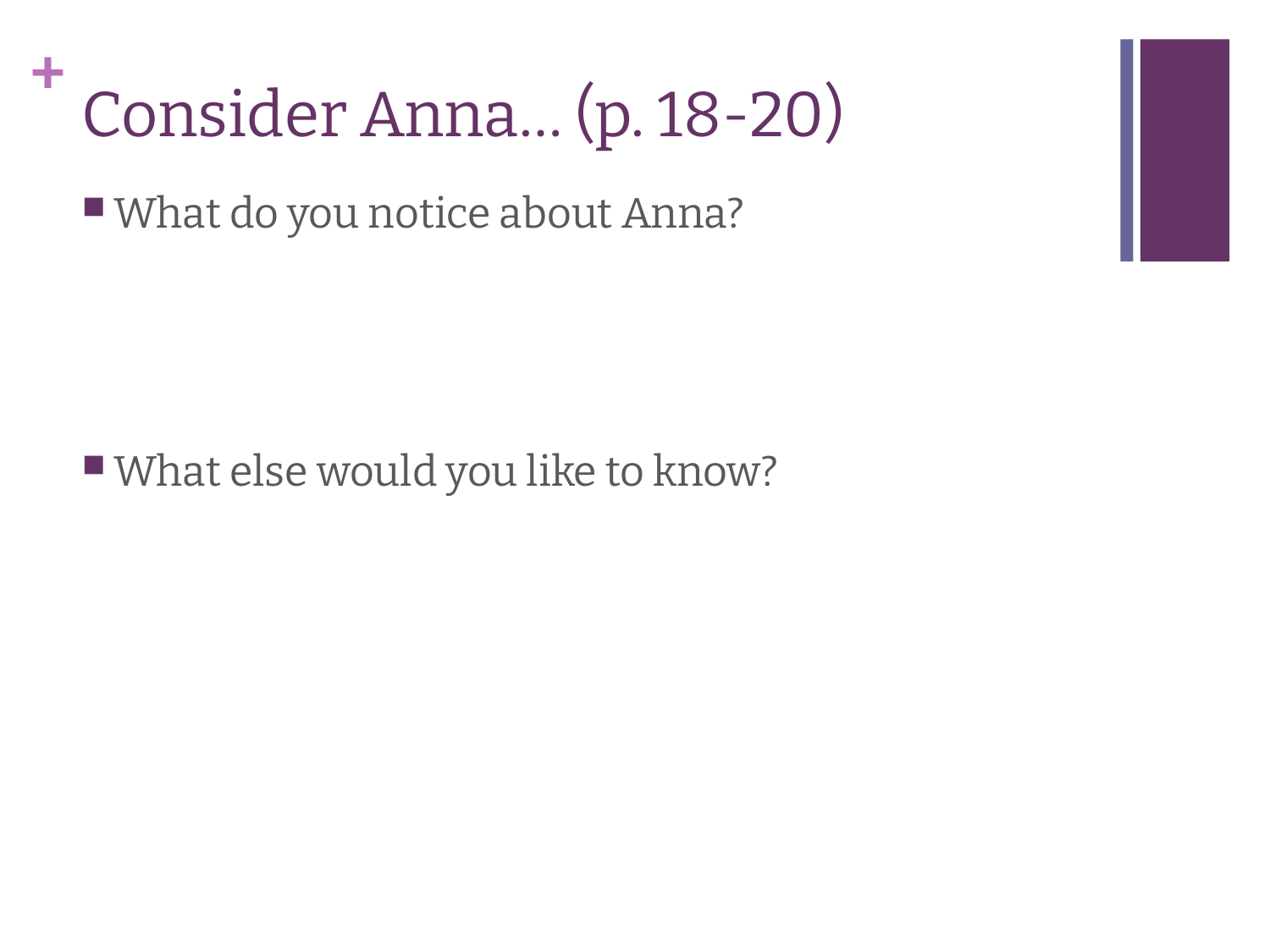

# Consider Anna… (p. 18-20)
What do you notice about Anna?

What else would you like to know?